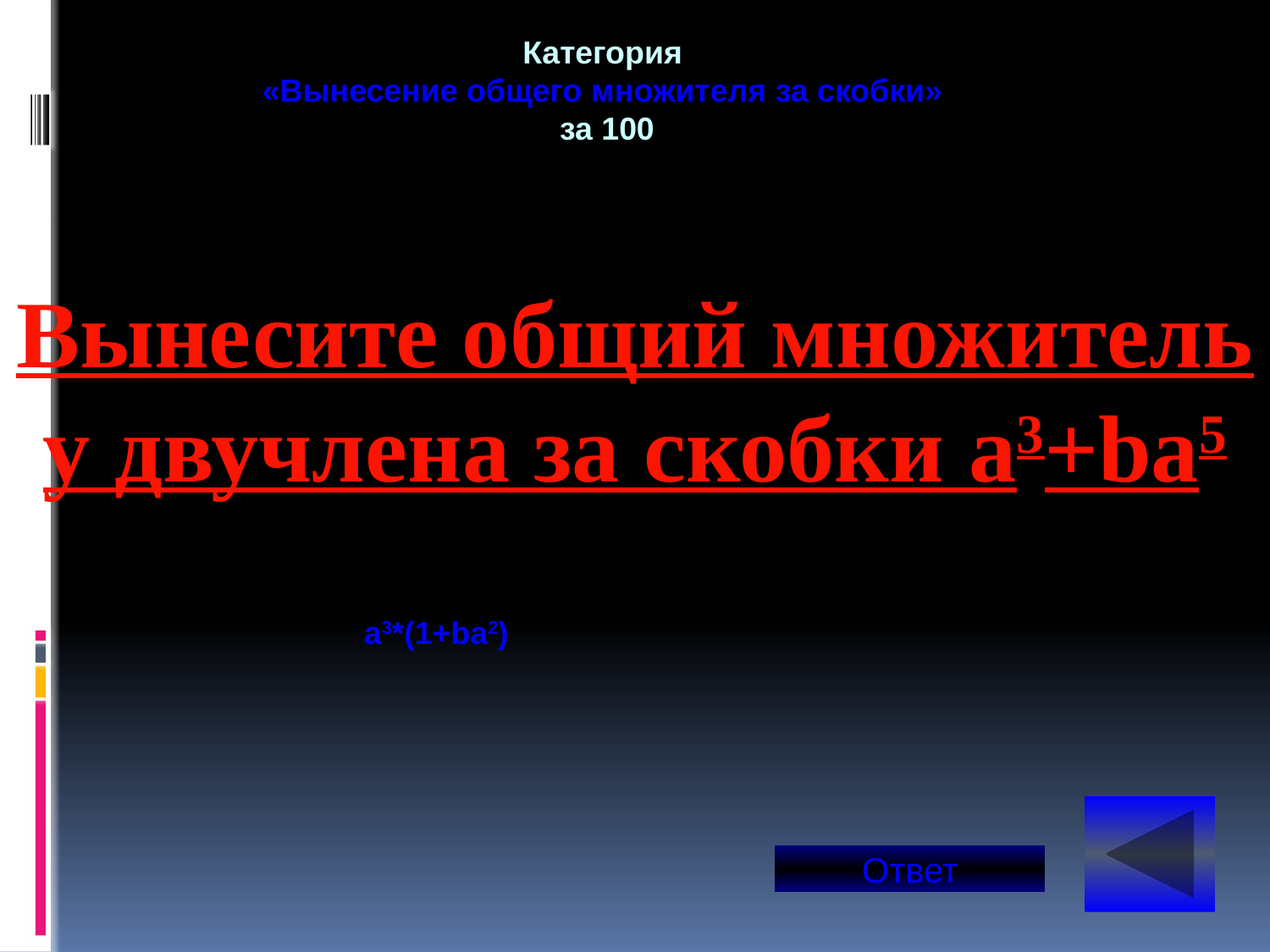

Категория
«Вынесение общего множителя за скобки»
за 100
Вынесите общий множитель у двучлена за скобки a3+ba5
   a3*(1+ba2)

Ответ